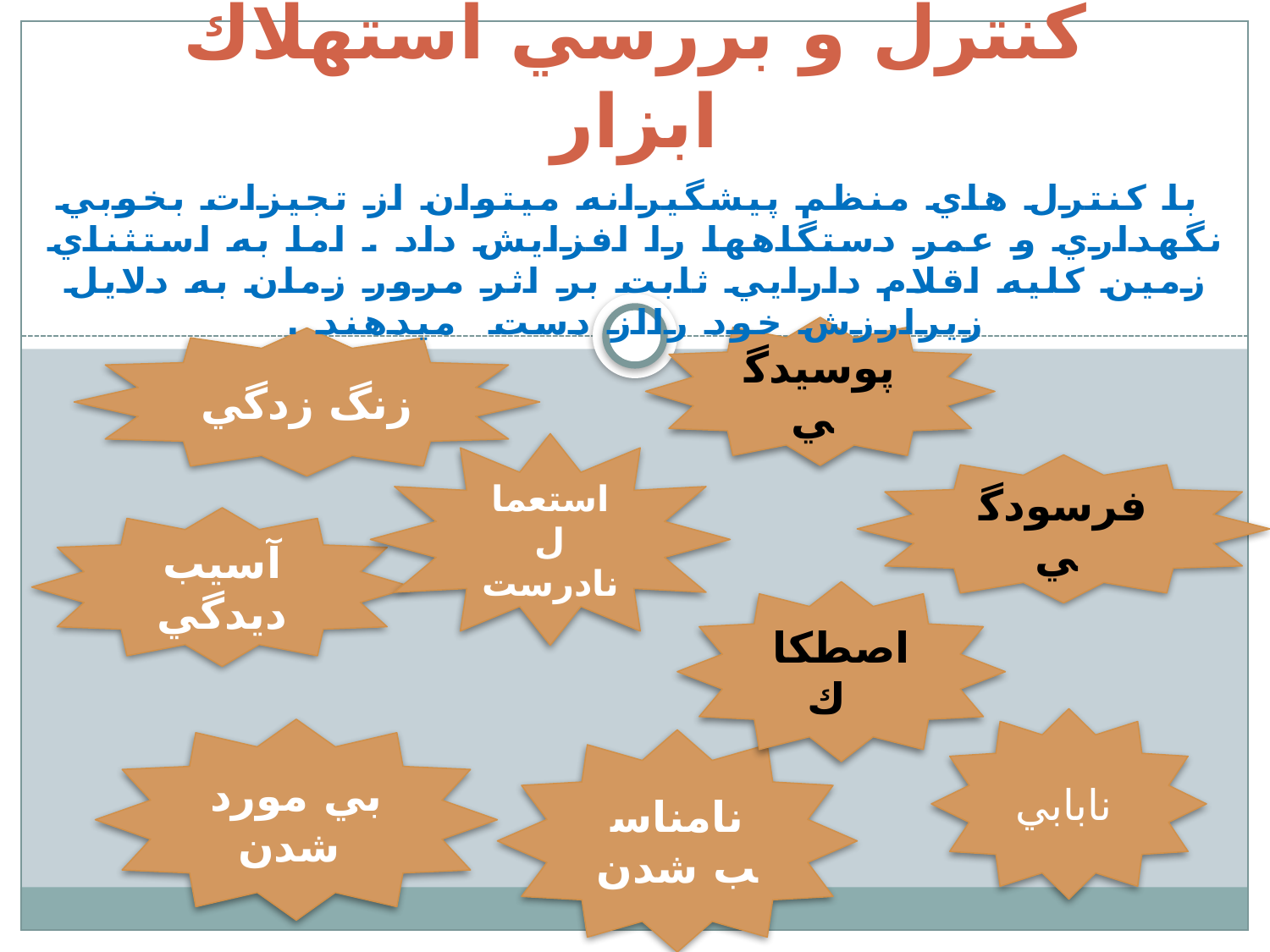

# كنترل و بررسي استهلاك ابزار
 با كنترل هاي منظم پيشگيرانه ميتوان از تجيزات بخوبي نگهداري و عمر دستگاهها را افزايش داد . اما به استثناي زمين كليه اقلام دارايي ثابت بر اثر مرور زمان به دلايل زيرارزش خود رااز دست  ميدهند .
پوسيدگي
زنگ زدگي
استعمال نادرست
فرسودگي
آسيب ديدگي
اصطكاك
نابابي
بي مورد شدن
نامناسب شدن